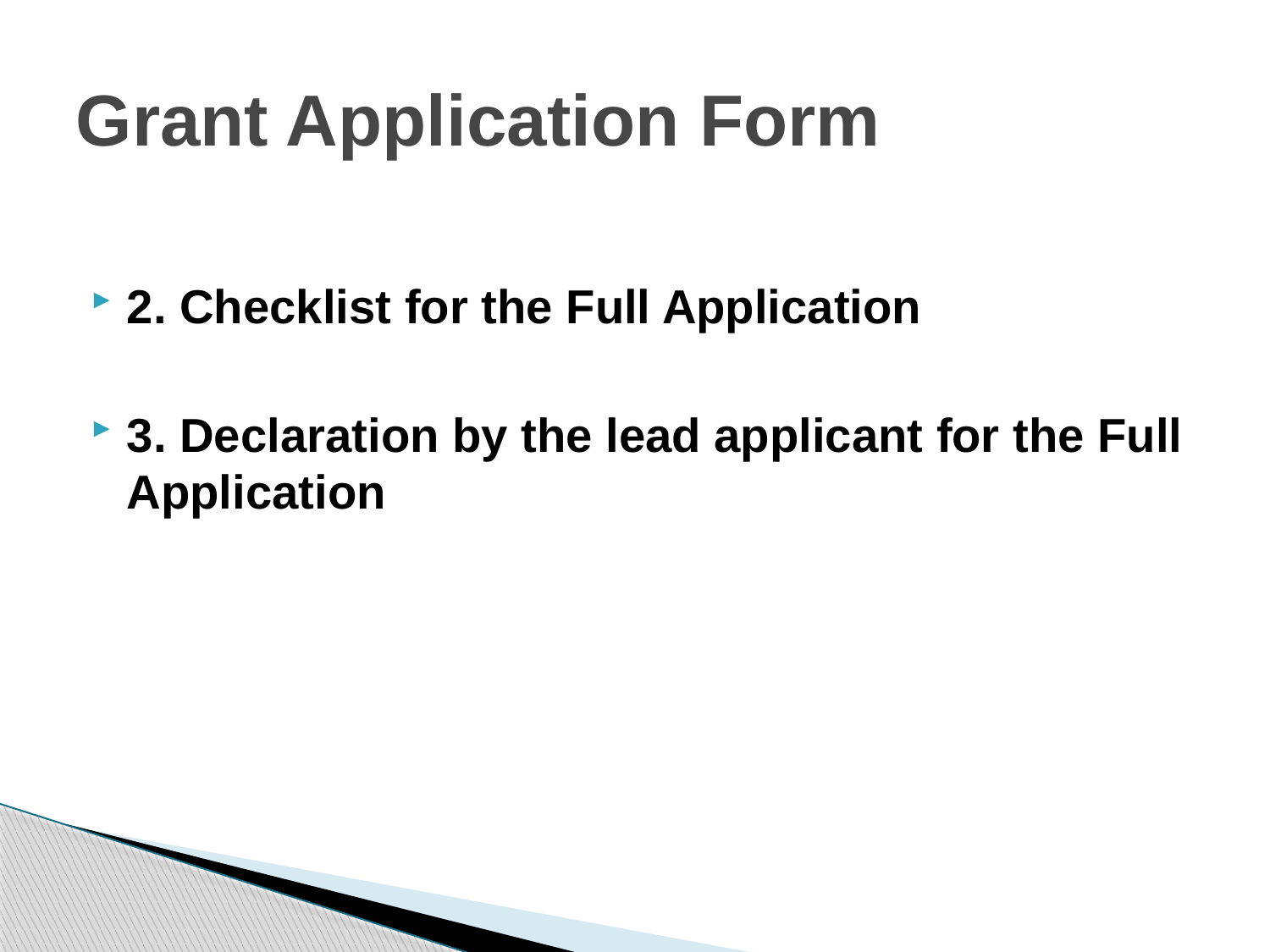

# Grant Application Form

2. Checklist for the Full Application

3. Declaration by the lead applicant for the Full Application